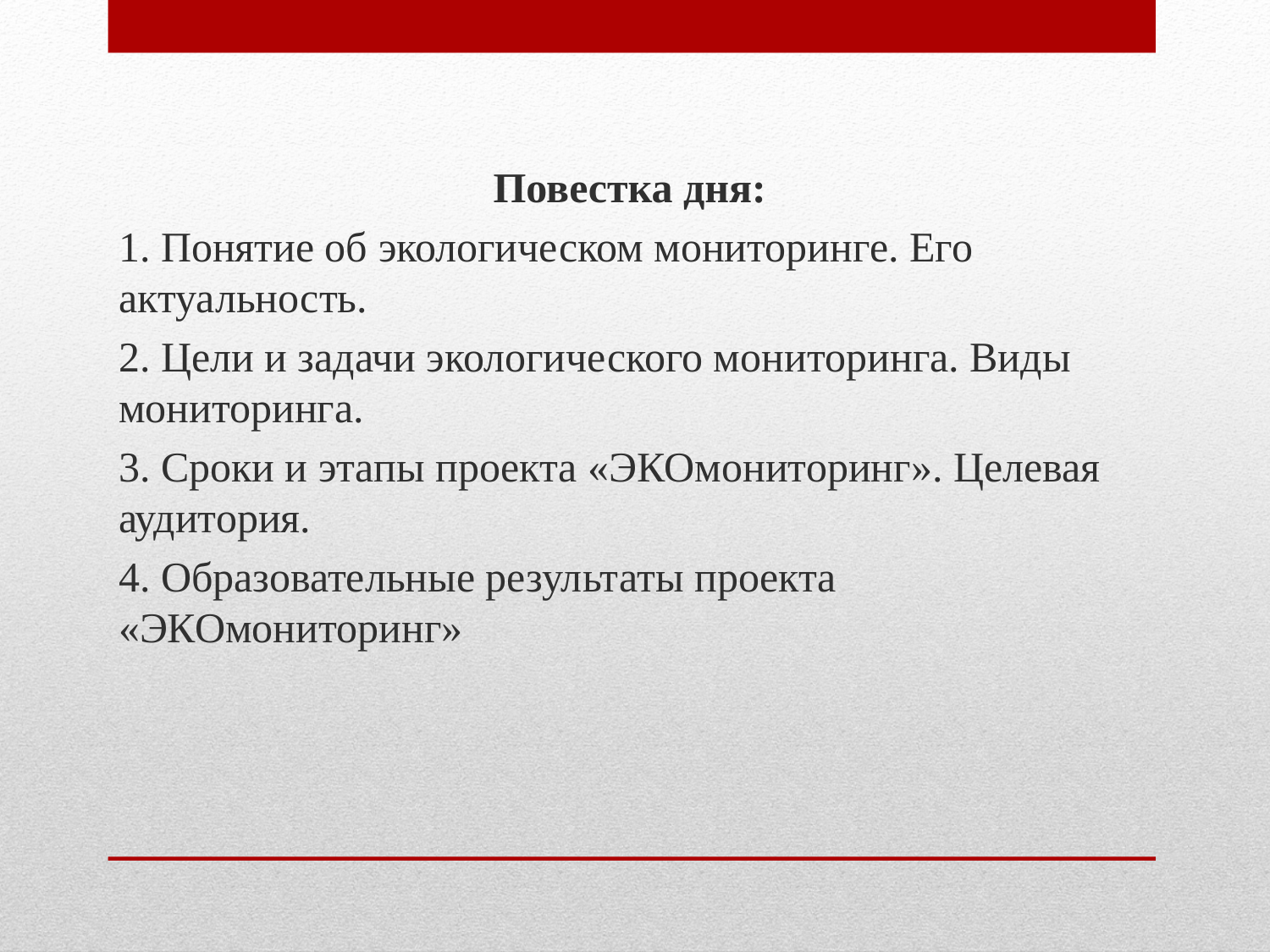

Повестка дня:
1. Понятие об экологическом мониторинге. Его актуальность.
2. Цели и задачи экологического мониторинга. Виды мониторинга.
3. Сроки и этапы проекта «ЭКОмониторинг». Целевая аудитория.
4. Образовательные результаты проекта «ЭКОмониторинг»
#